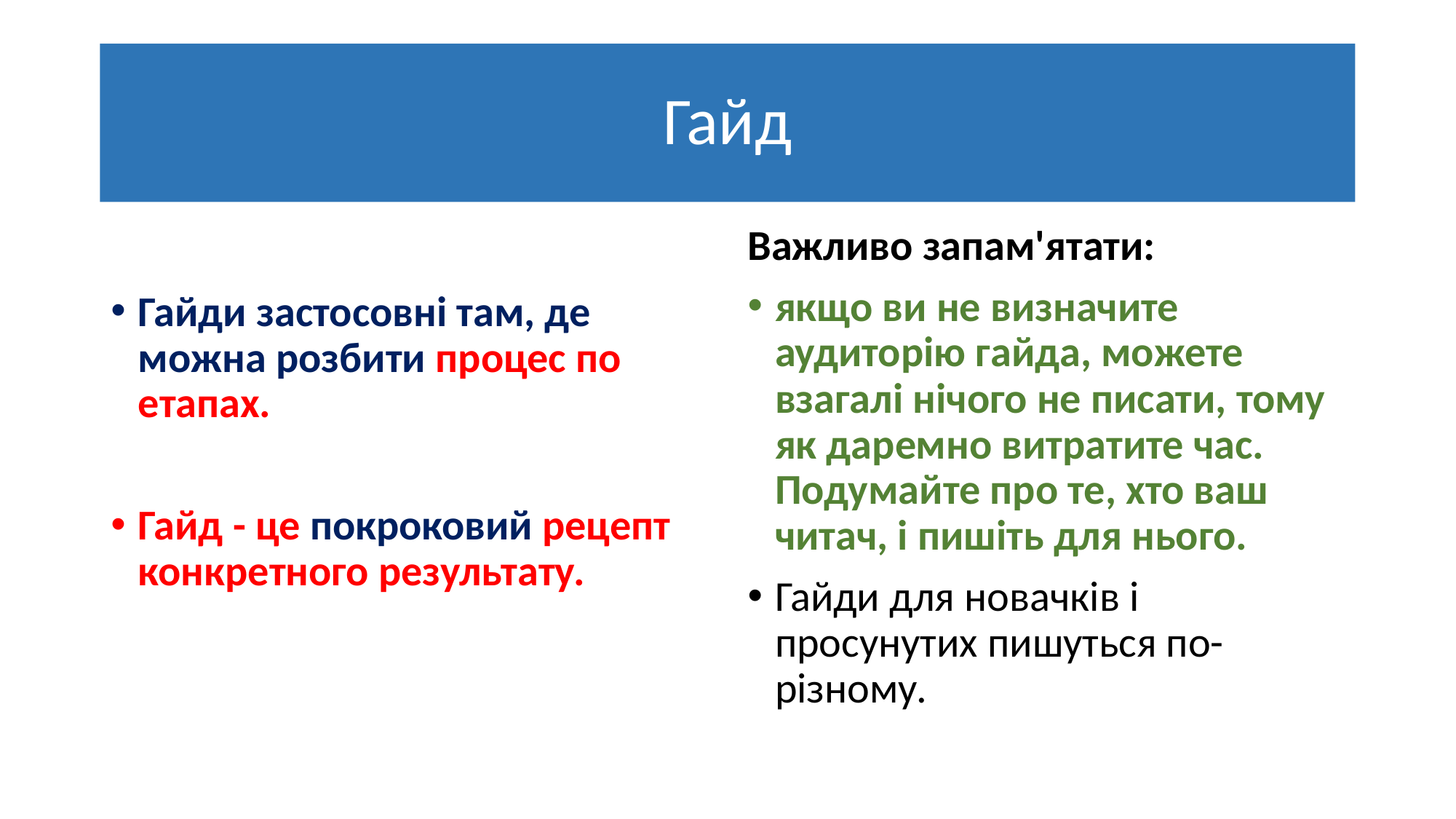

# Гайд

Гайди застосовні там, де можна розбити процес по етапах.

Гайд - це покроковий рецепт конкретного результату.
Важливо запам'ятати:
якщо ви не визначите аудиторію гайда, можете взагалі нічого не писати, тому як даремно витратите час. Подумайте про те, хто ваш читач, і пишіть для нього.
Гайди для новачків і просунутих пишуться по-різному.